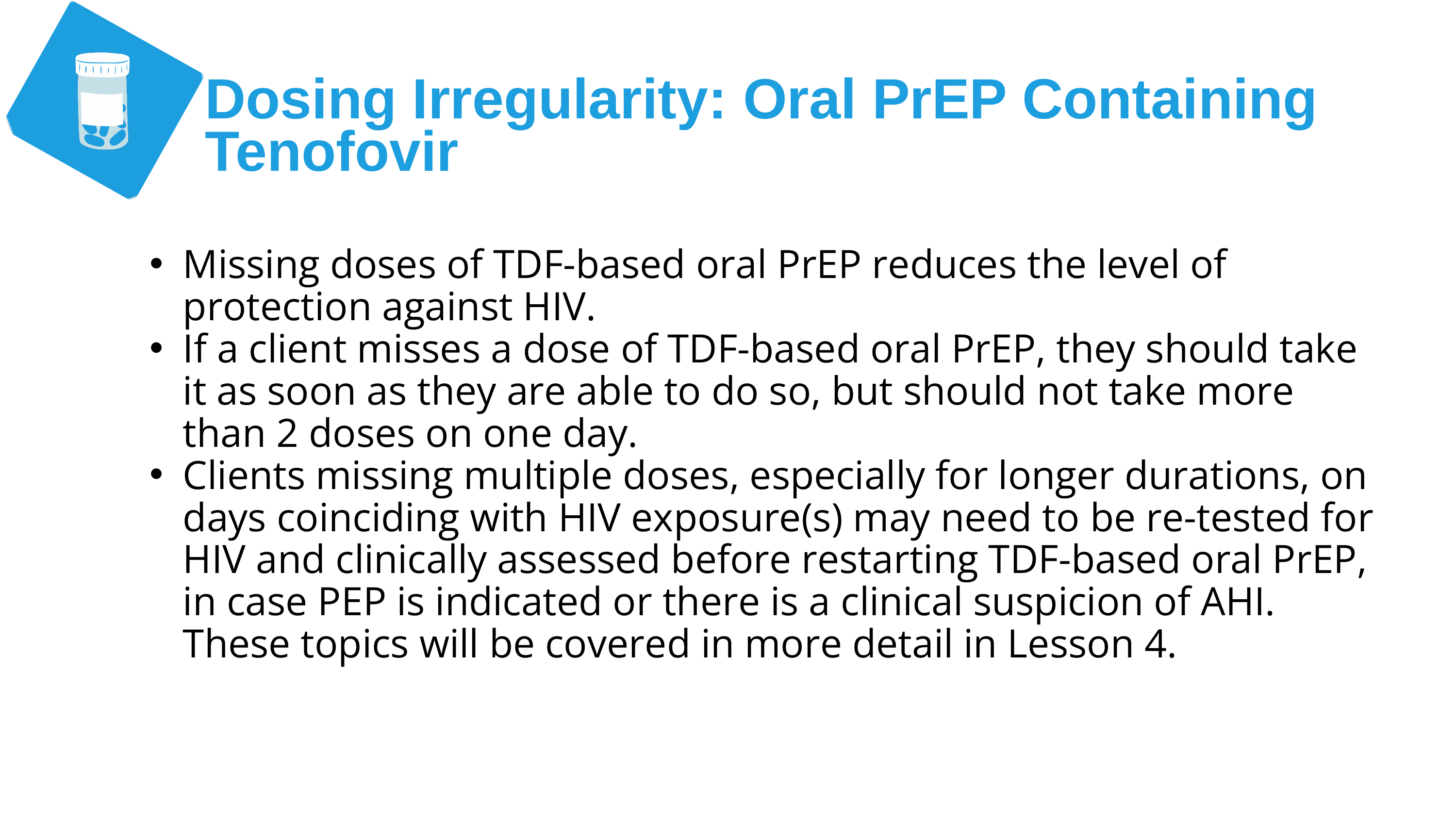

Dosing Irregularity: Oral PrEP Containing Tenofovir
Missing doses of TDF-based oral PrEP reduces the level of protection against HIV.
If a client misses a dose of TDF-based oral PrEP, they should take it as soon as they are able to do so, but should not take more than 2 doses on one day.
Clients missing multiple doses, especially for longer durations, on days coinciding with HIV exposure(s) may need to be re-tested for HIV and clinically assessed before restarting TDF-based oral PrEP, in case PEP is indicated or there is a clinical suspicion of AHI. These topics will be covered in more detail in Lesson 4.